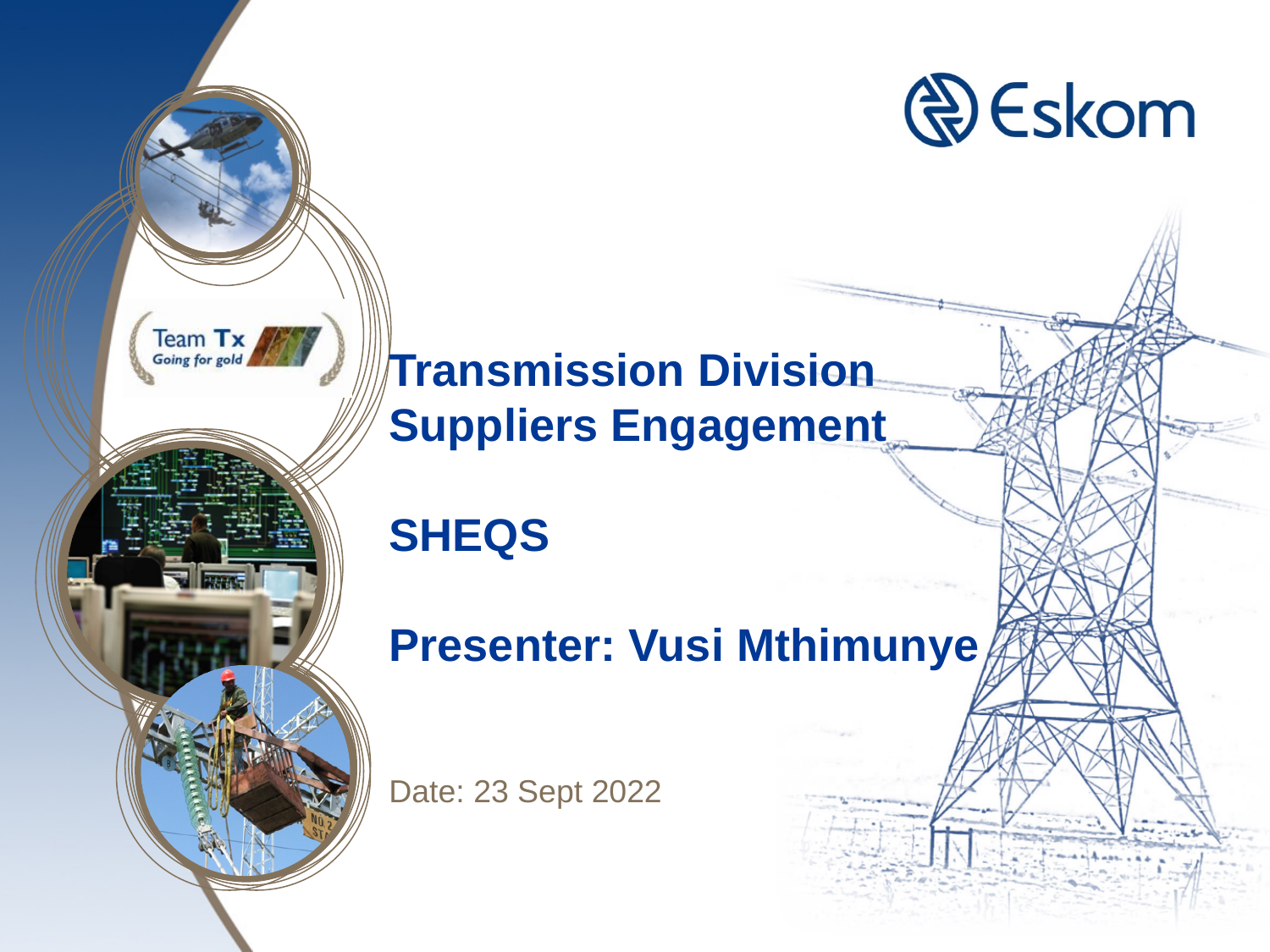

# Transmission Division Suppliers Engagement SHEQS Presenter: Vusi Mthimunye

Date: 23 Sept 2022